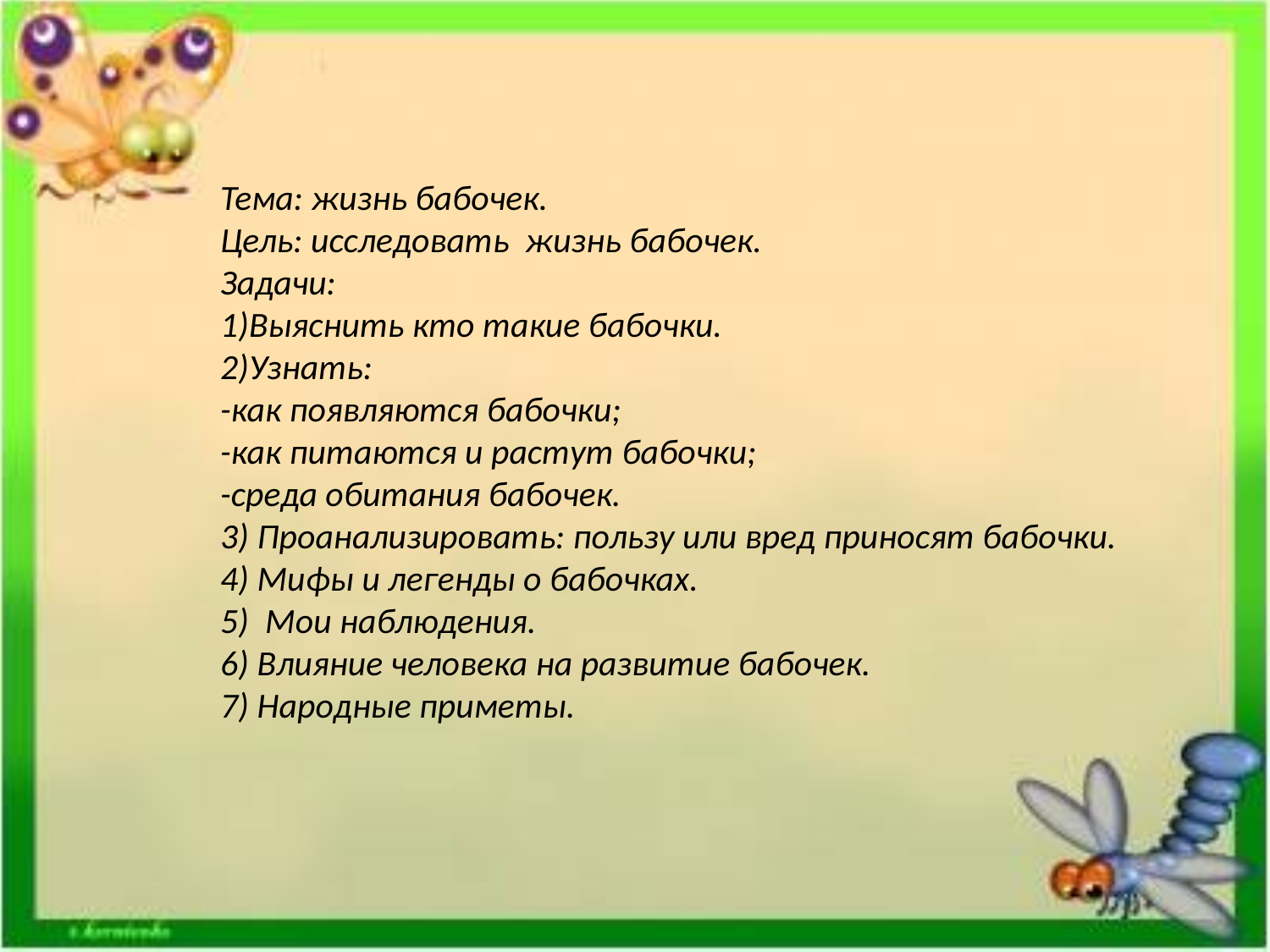

#
Тема: жизнь бабочек.
Цель: исследовать  жизнь бабочек.
Задачи:
1)Выяснить кто такие бабочки.
2)Узнать:
-как появляются бабочки;
-как питаются и растут бабочки;
-среда обитания бабочек.
3) Проанализировать: пользу или вред приносят бабочки.
4) Мифы и легенды о бабочках.
5)  Мои наблюдения.
6) Влияние человека на развитие бабочек.
7) Народные приметы.